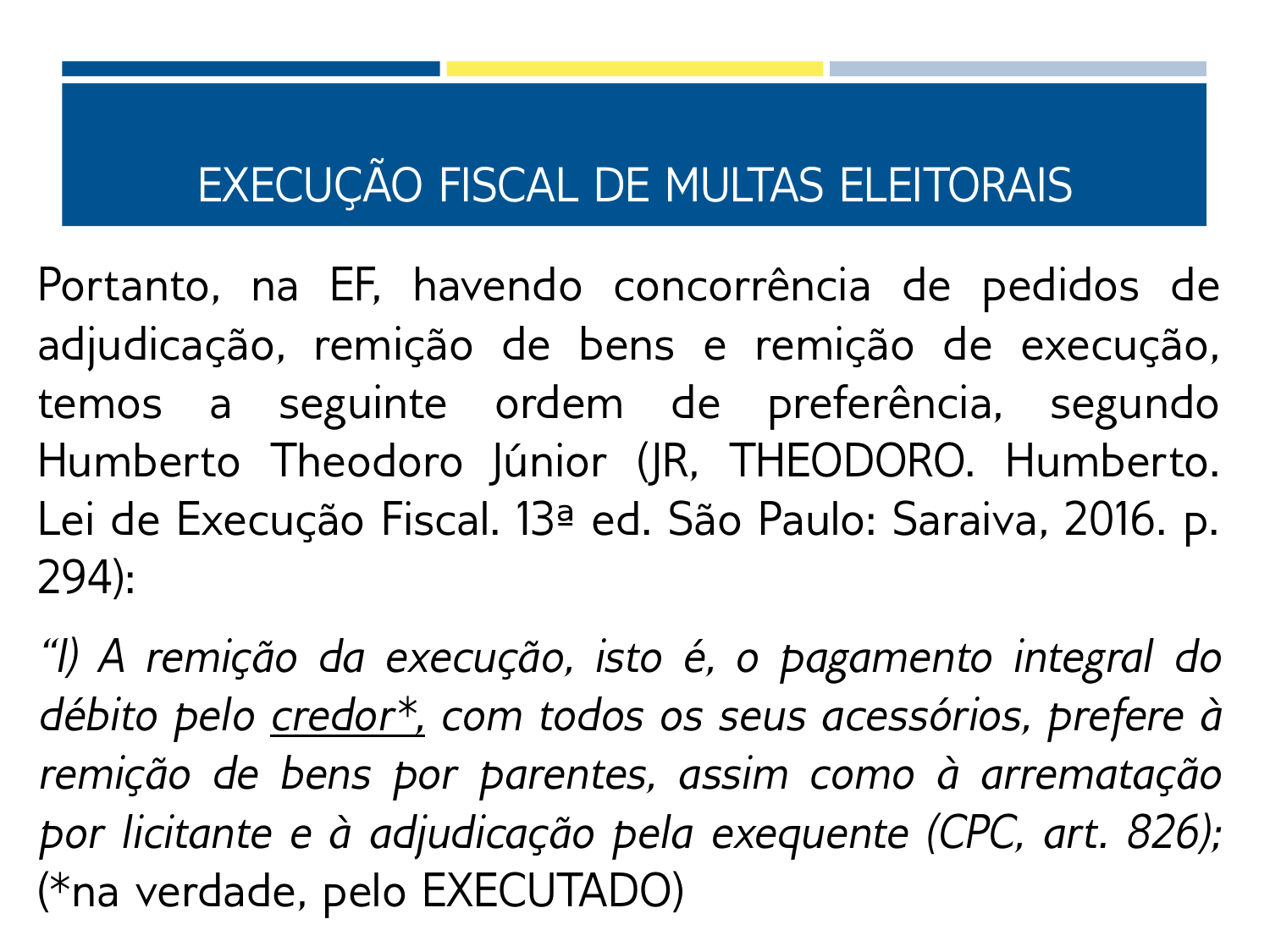

# EXECUÇÃO FISCAL DE MULTAS ELEITORAIS
Portanto, na EF, havendo concorrência de pedidos de adjudicação, remição de bens e remição de execução, temos a seguinte ordem de preferência, segundo Humberto Theodoro Júnior (JR, THEODORO. Humberto. Lei de Execução Fiscal. 13ª ed. São Paulo: Saraiva, 2016. p. 294):
“I) A remição da execução, isto é, o pagamento integral do débito pelo credor*, com todos os seus acessórios, prefere à remição de bens por parentes, assim como à arrematação por licitante e à adjudicação pela exequente (CPC, art. 826); (*na verdade, pelo EXECUTADO)